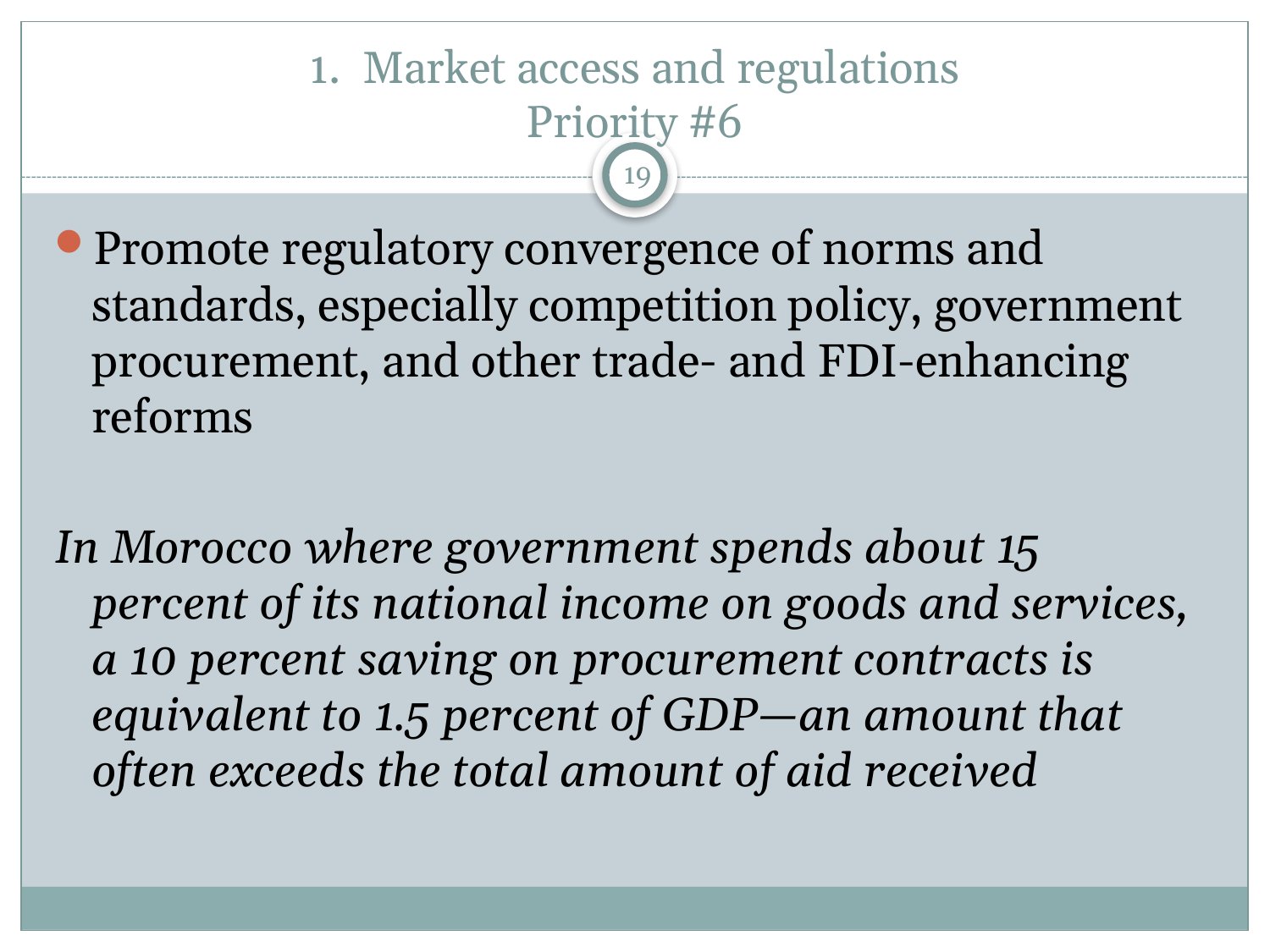

# 1.  Market access and regulations Priority #6
19
Promote regulatory convergence of norms and standards, especially competition policy, government procurement, and other trade- and FDI-enhancing reforms

In Morocco where government spends about 15 percent of its national income on goods and services, a 10 percent saving on procurement contracts is equivalent to 1.5 percent of GDP—an amount that often exceeds the total amount of aid received